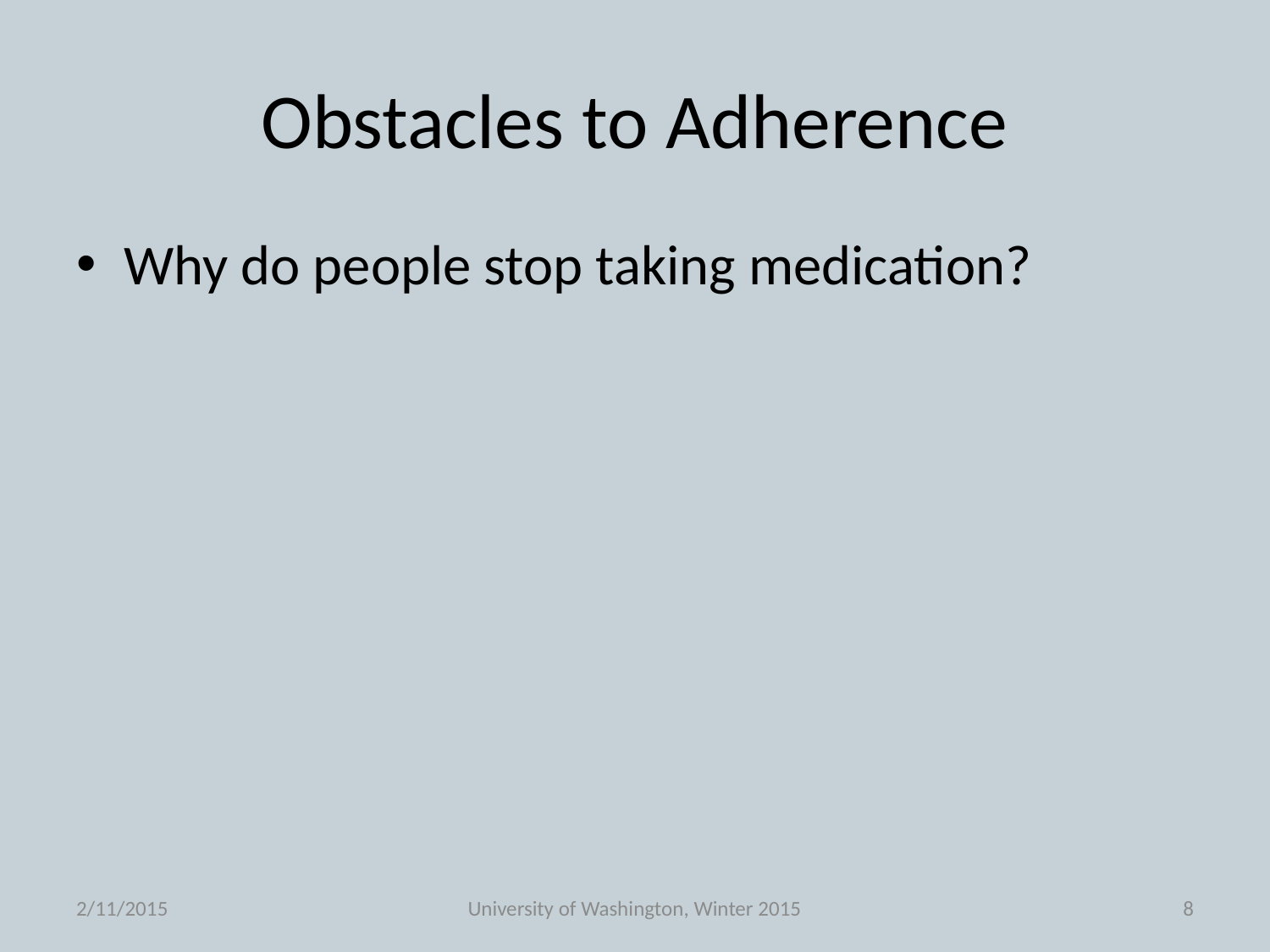

# Obstacles to Adherence
Why do people stop taking medication?
2/11/2015
University of Washington, Winter 2015
8